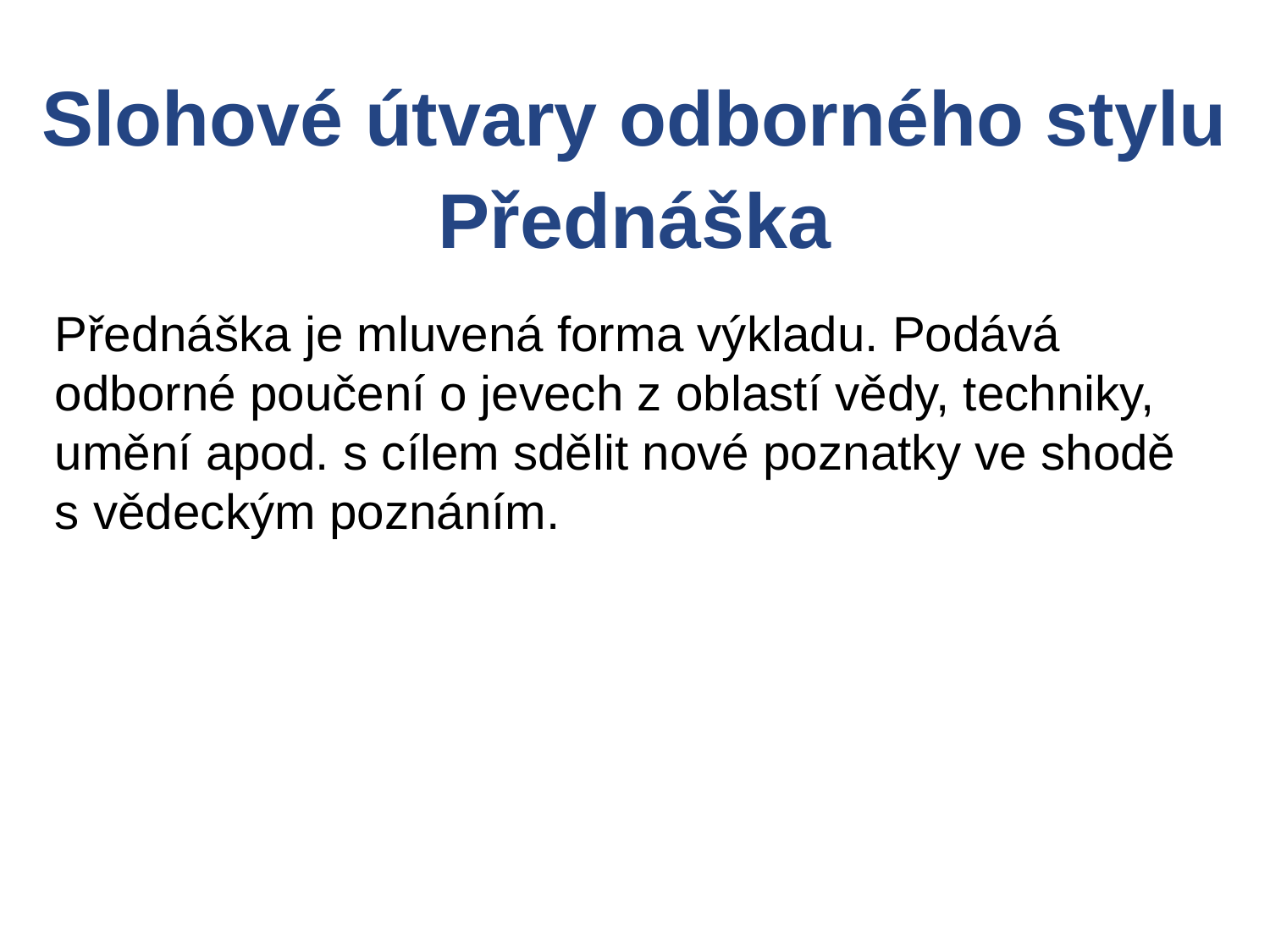

Slohové útvary odborného stylu
Přednáška
Přednáška je mluvená forma výkladu. Podává odborné poučení o jevech z oblastí vědy, techniky, umění apod. s cílem sdělit nové poznatky ve shodě
s vědeckým poznáním.